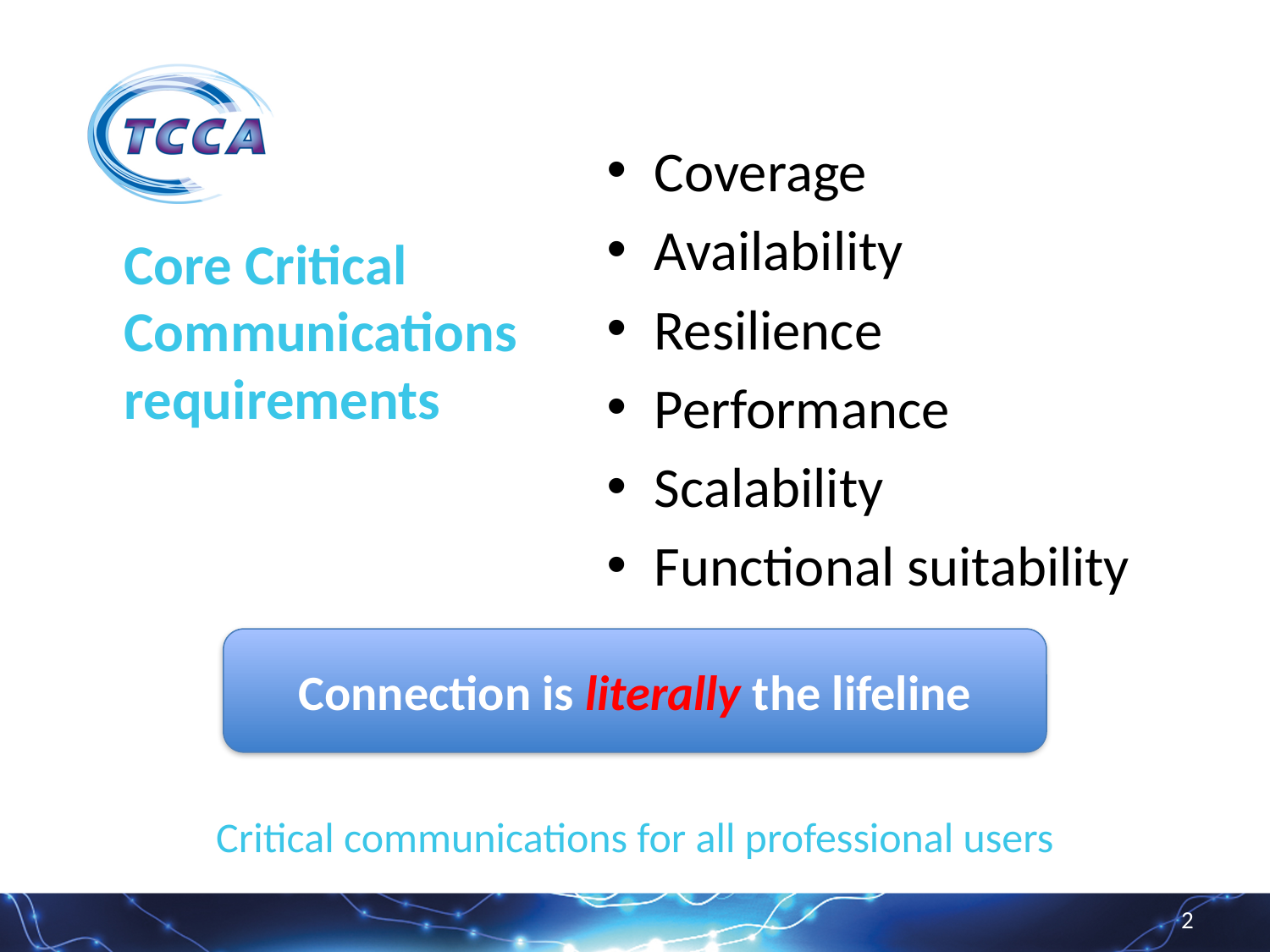

Coverage
Availability
Resilience
Performance
Scalability
Functional suitability
# Core Critical Communications requirements
Connection is literally the lifeline